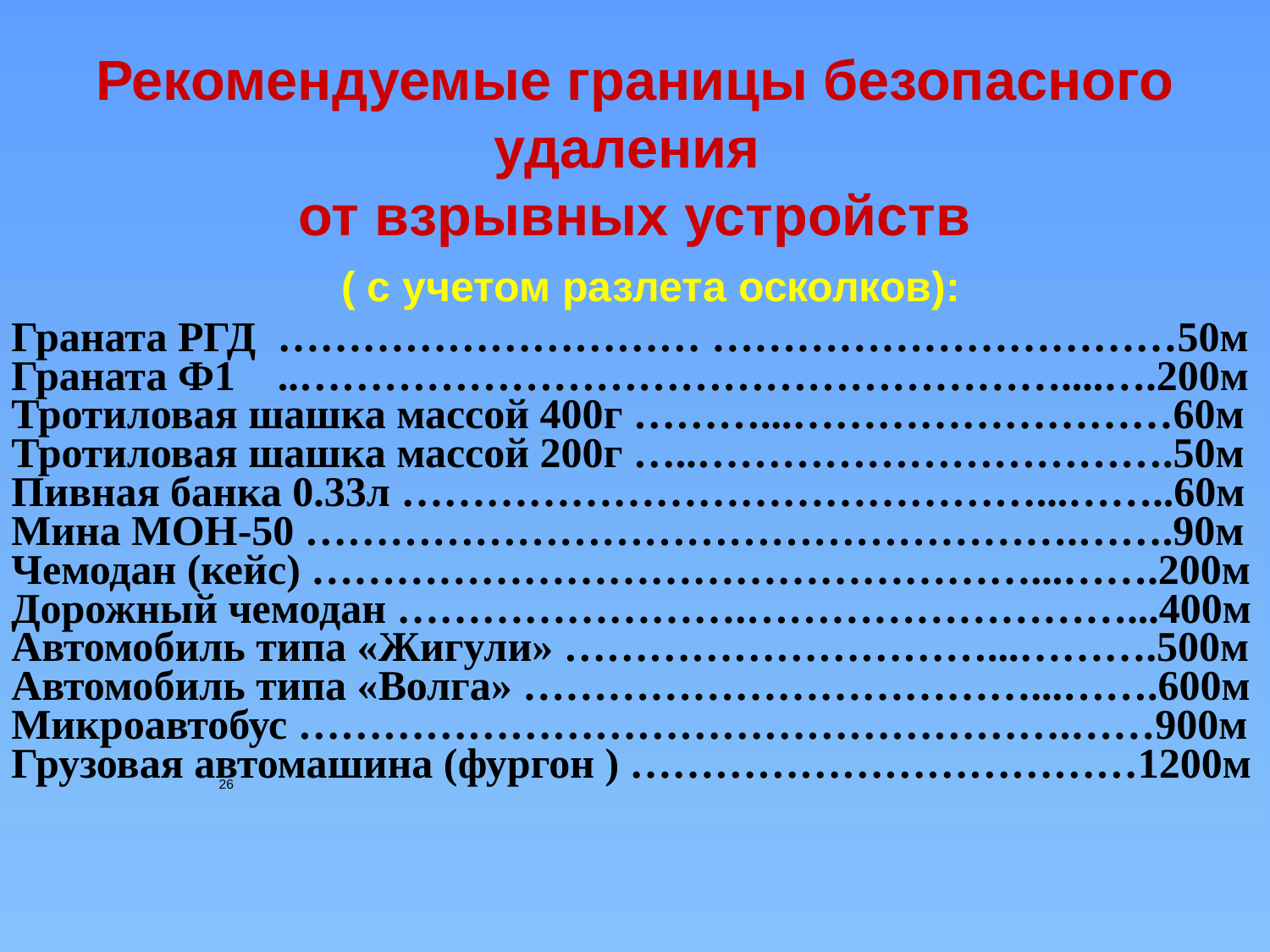

Рекомендуемые границы безопасного удаления
от взрывных устройств
( с учетом разлета осколков):
Граната РГД  ………………………… ……………………………50м
Граната Ф1    ..………………………………………………....….200м
Тротиловая шашка массой 400г ………...………………………60м
Тротиловая шашка массой 200г …..…………………………….50м
Пивная банка 0.33л ………………………………………...……..60м
Мина МОН-50 ……………………………………………….…….90м
Чемодан (кейс) ……………………………………………...…….200м
Дорожный чемодан …………………….………………………...400м
Автомобиль типа «Жигули» …………………………...……….500м
Автомобиль типа «Волга» ………………………………...…….600м
Микроавтобус ……………………………………………….……900м
Грузовая автомашина (фургон ) ………………………………1200м
26